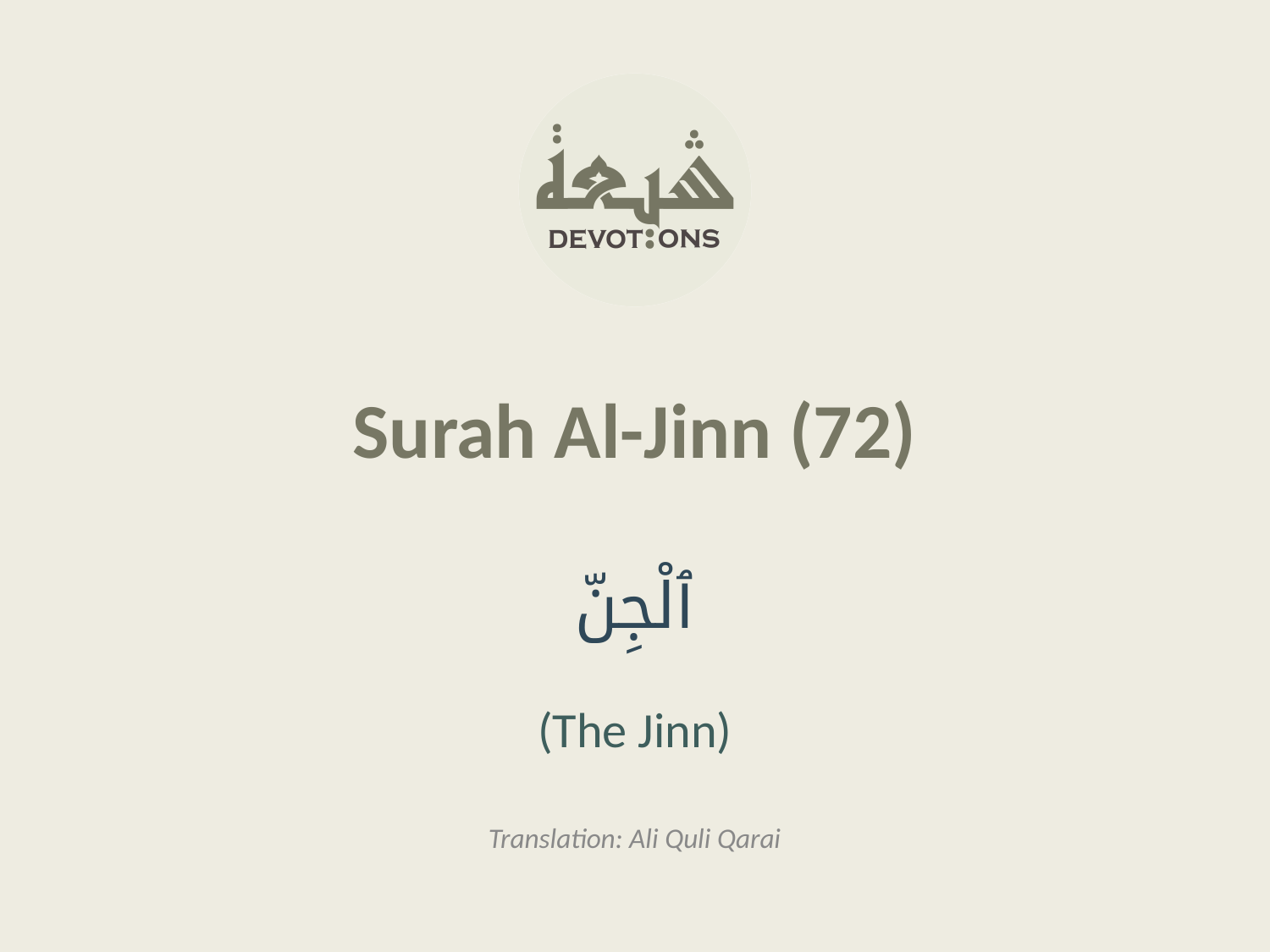

Surah Al-Jinn (72)
ٱلْجِنّ
(The Jinn)
Translation: Ali Quli Qarai